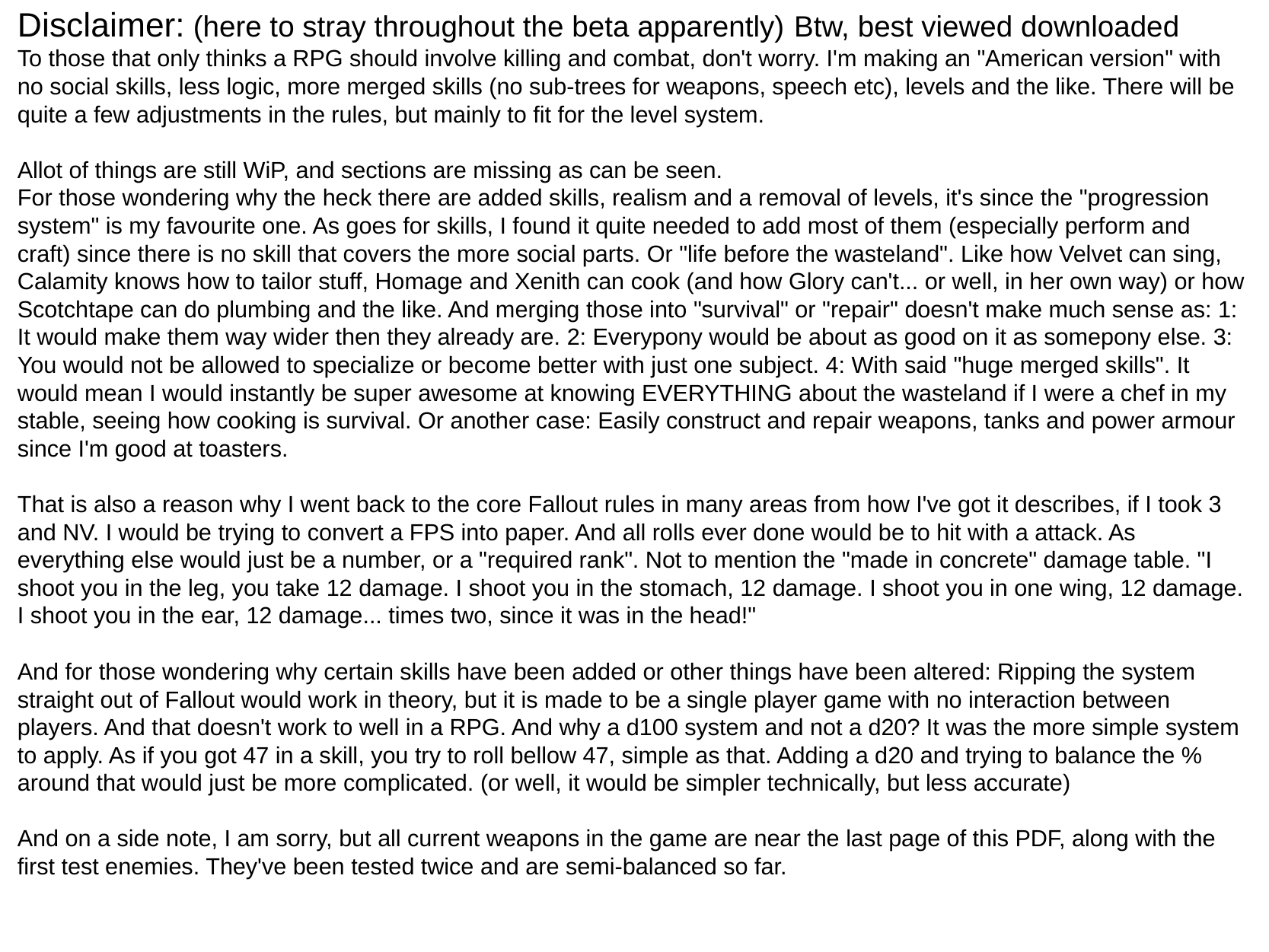

Disclaimer: (here to stray throughout the beta apparently) Btw, best viewed downloaded
To those that only thinks a RPG should involve killing and combat, don't worry. I'm making an "American version" with no social skills, less logic, more merged skills (no sub-trees for weapons, speech etc), levels and the like. There will be quite a few adjustments in the rules, but mainly to fit for the level system.

Allot of things are still WiP, and sections are missing as can be seen.
For those wondering why the heck there are added skills, realism and a removal of levels, it's since the "progression system" is my favourite one. As goes for skills, I found it quite needed to add most of them (especially perform and craft) since there is no skill that covers the more social parts. Or "life before the wasteland". Like how Velvet can sing, Calamity knows how to tailor stuff, Homage and Xenith can cook (and how Glory can't... or well, in her own way) or how Scotchtape can do plumbing and the like. And merging those into "survival" or "repair" doesn't make much sense as: 1: It would make them way wider then they already are. 2: Everypony would be about as good on it as somepony else. 3: You would not be allowed to specialize or become better with just one subject. 4: With said "huge merged skills". It would mean I would instantly be super awesome at knowing EVERYTHING about the wasteland if I were a chef in my stable, seeing how cooking is survival. Or another case: Easily construct and repair weapons, tanks and power armour since I'm good at toasters.

That is also a reason why I went back to the core Fallout rules in many areas from how I've got it describes, if I took 3 and NV. I would be trying to convert a FPS into paper. And all rolls ever done would be to hit with a attack. As everything else would just be a number, or a "required rank". Not to mention the "made in concrete" damage table. "I shoot you in the leg, you take 12 damage. I shoot you in the stomach, 12 damage. I shoot you in one wing, 12 damage. I shoot you in the ear, 12 damage... times two, since it was in the head!"

And for those wondering why certain skills have been added or other things have been altered: Ripping the system straight out of Fallout would work in theory, but it is made to be a single player game with no interaction between players. And that doesn't work to well in a RPG. And why a d100 system and not a d20? It was the more simple system to apply. As if you got 47 in a skill, you try to roll bellow 47, simple as that. Adding a d20 and trying to balance the % around that would just be more complicated. (or well, it would be simpler technically, but less accurate)

And on a side note, I am sorry, but all current weapons in the game are near the last page of this PDF, along with the first test enemies. They've been tested twice and are semi-balanced so far.